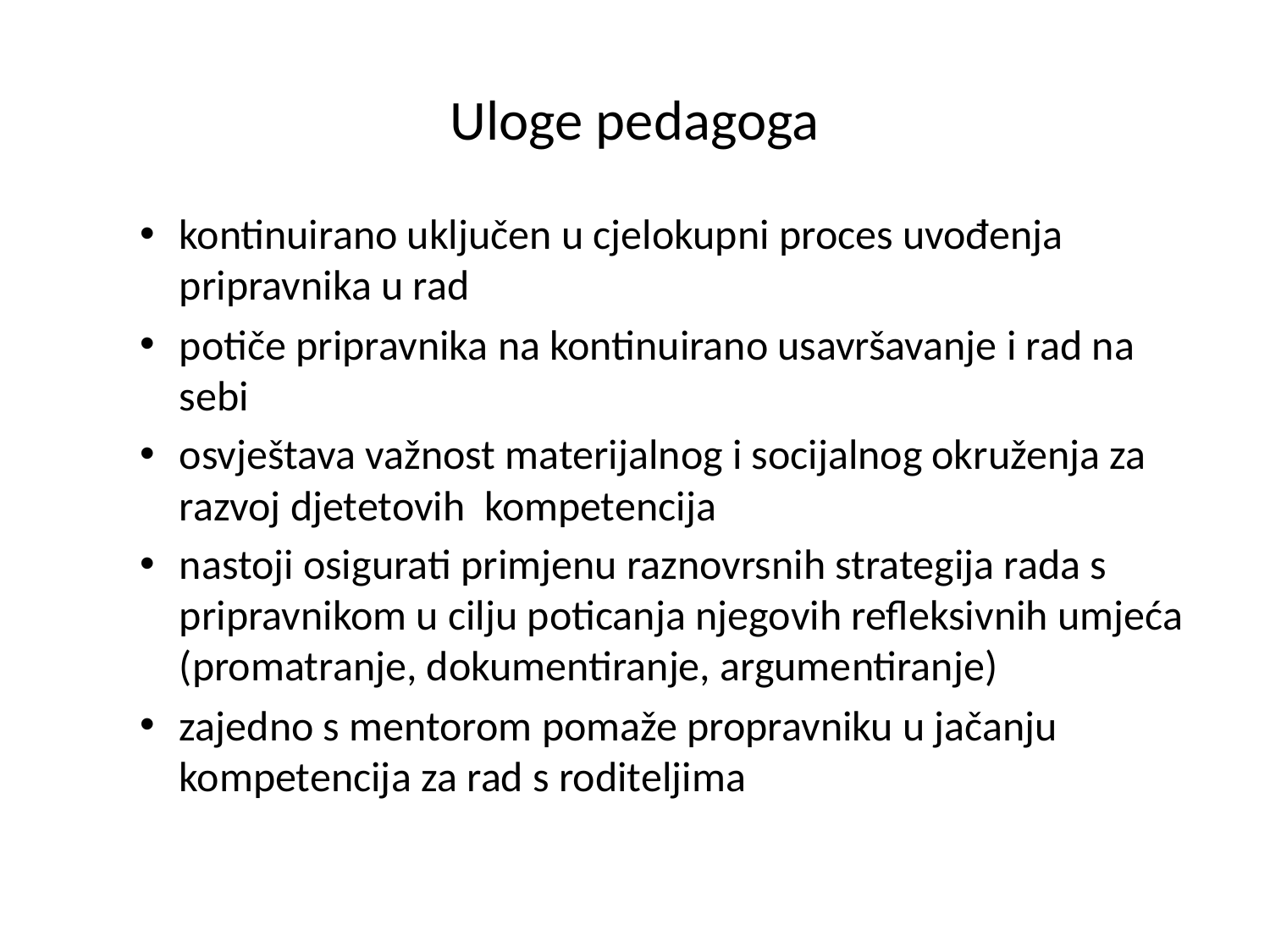

# Uloge pedagoga
kontinuirano uključen u cjelokupni proces uvođenja pripravnika u rad
potiče pripravnika na kontinuirano usavršavanje i rad na sebi
osvještava važnost materijalnog i socijalnog okruženja za razvoj djetetovih  kompetencija
nastoji osigurati primjenu raznovrsnih strategija rada s pripravnikom u cilju poticanja njegovih refleksivnih umjeća (promatranje, dokumentiranje, argumentiranje)
zajedno s mentorom pomaže propravniku u jačanju kompetencija za rad s roditeljima